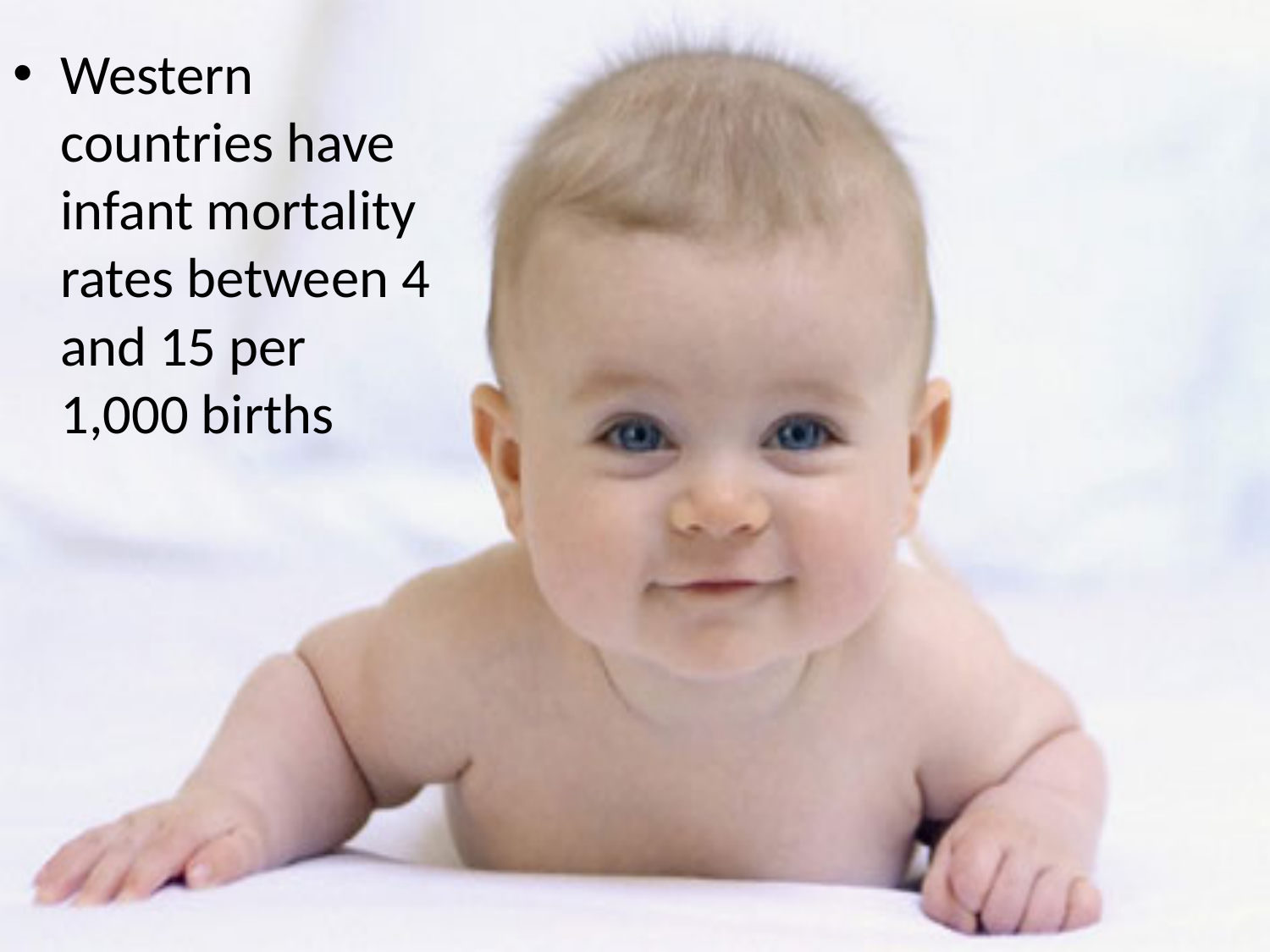

Western countries have infant mortality rates between 4 and 15 per 1,000 births